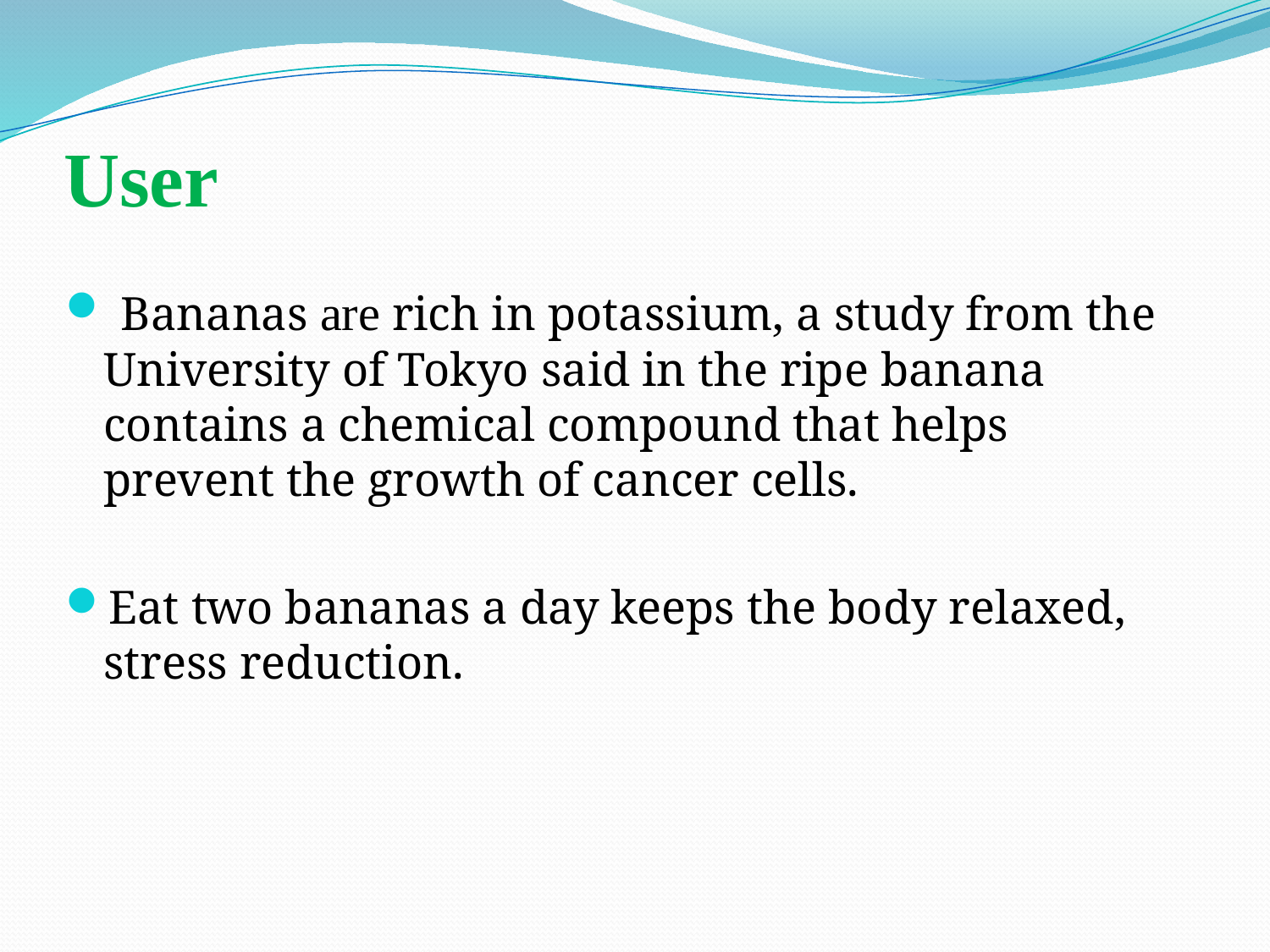

# User
 Bananas are rich in potassium, a study from the University of Tokyo said in the ripe banana contains a chemical compound that helps prevent the growth of cancer cells.

Eat two bananas a day keeps the body relaxed, stress reduction.